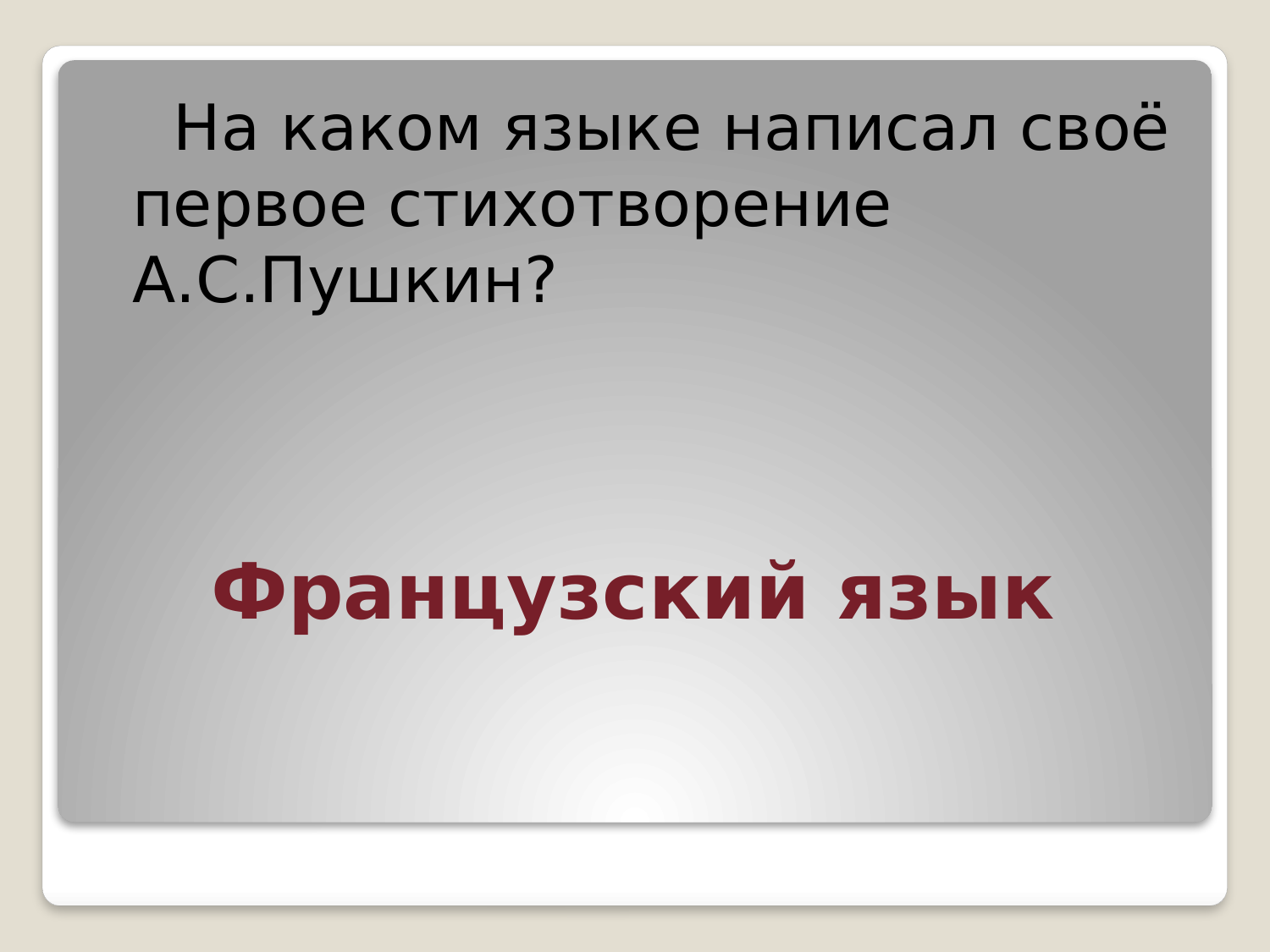

На каком языке написал своё первое стихотворение  А.С.Пушкин?

Французский язык
#